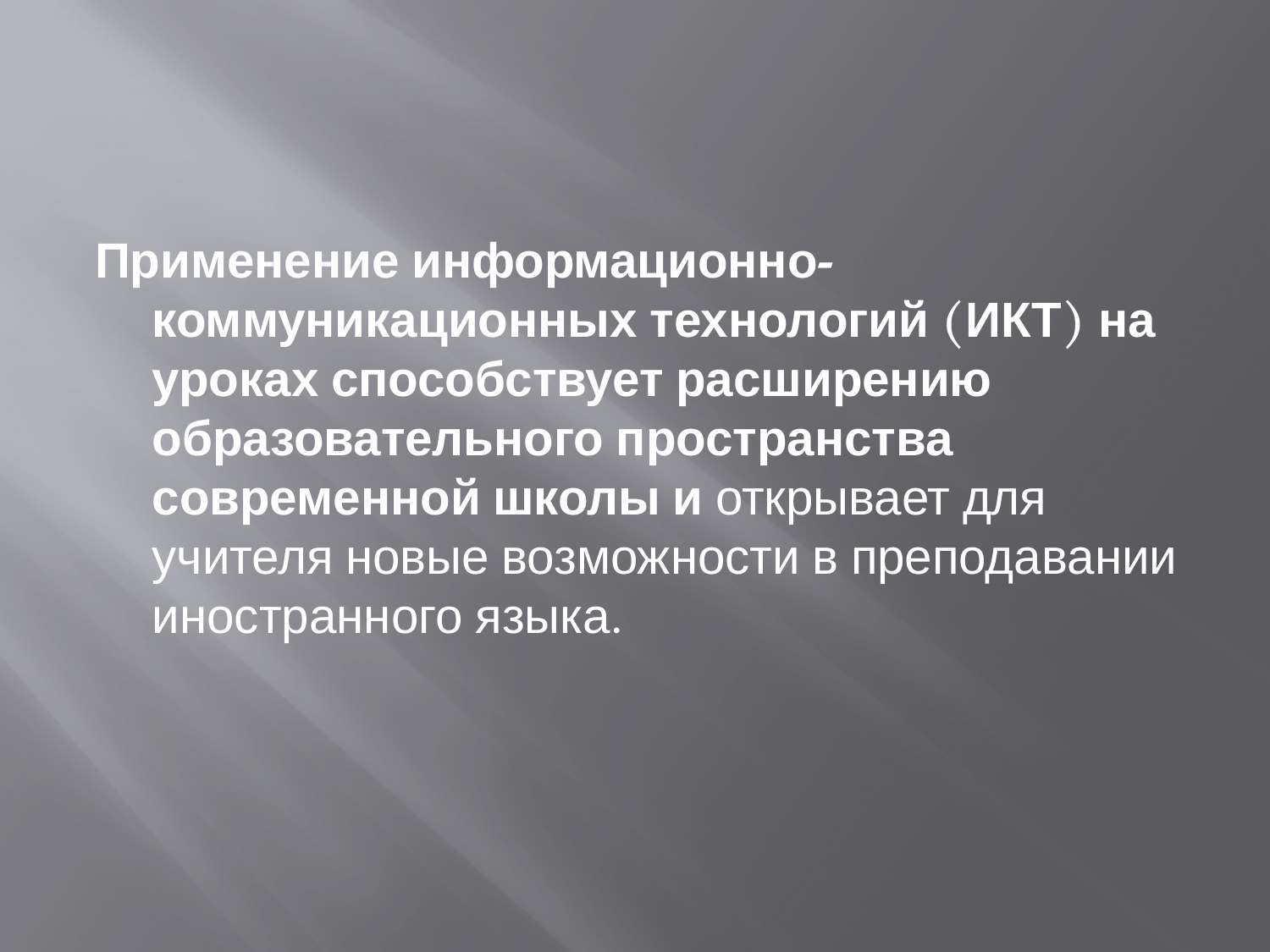

Применение информационно-коммуникационных технологий (ИКТ) на уроках способствует расширению образовательного пространства современной школы и открывает для учителя новые возможности в преподавании иностранного языка.